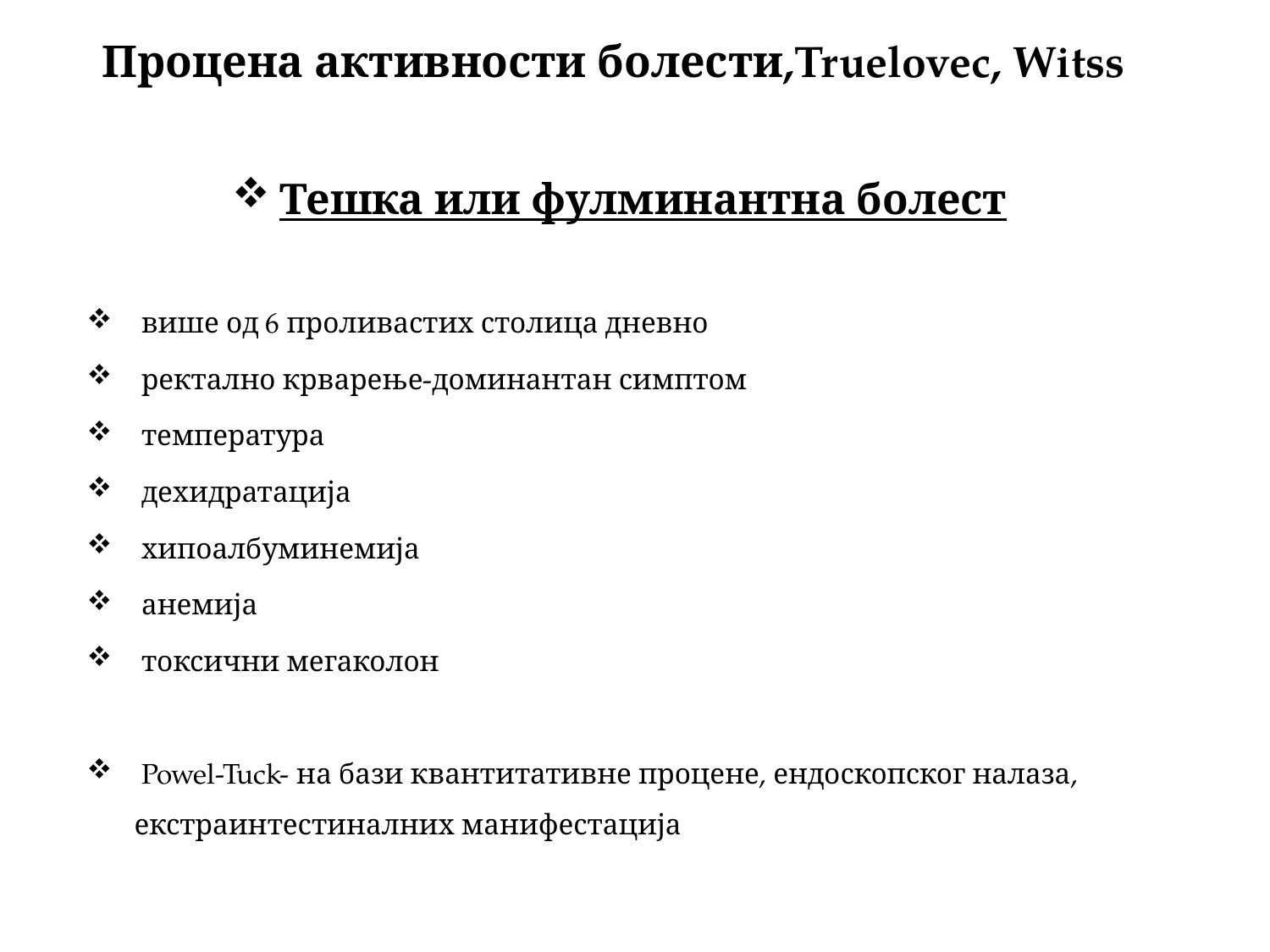

# Процена активности болести,Truelovec, Witss
Тешка или фулминантна болест

 више од 6 проливастих столица дневно
 ректално крварење-доминантан симптом
 температура
 дехидратација
 хипоалбуминемија
 анемија
 токсични мегаколон

 Powel-Tuck- на бази квантитативне процене, ендоскопског налаза, екстраинтестиналних манифестација